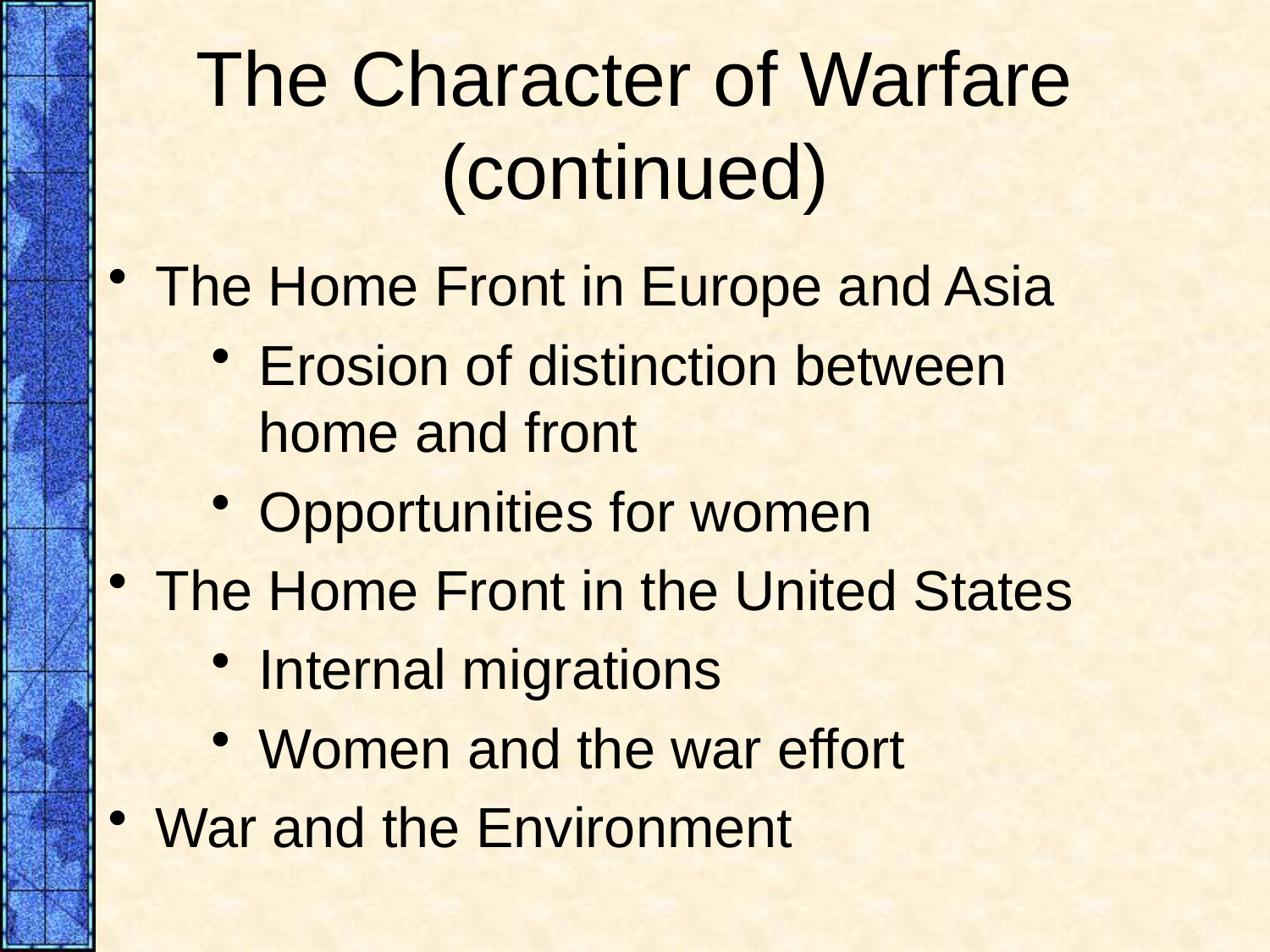

# The Character of Warfare (continued)
The Home Front in Europe and Asia
Erosion of distinction between home and front
Opportunities for women
The Home Front in the United States
Internal migrations
Women and the war effort
War and the Environment